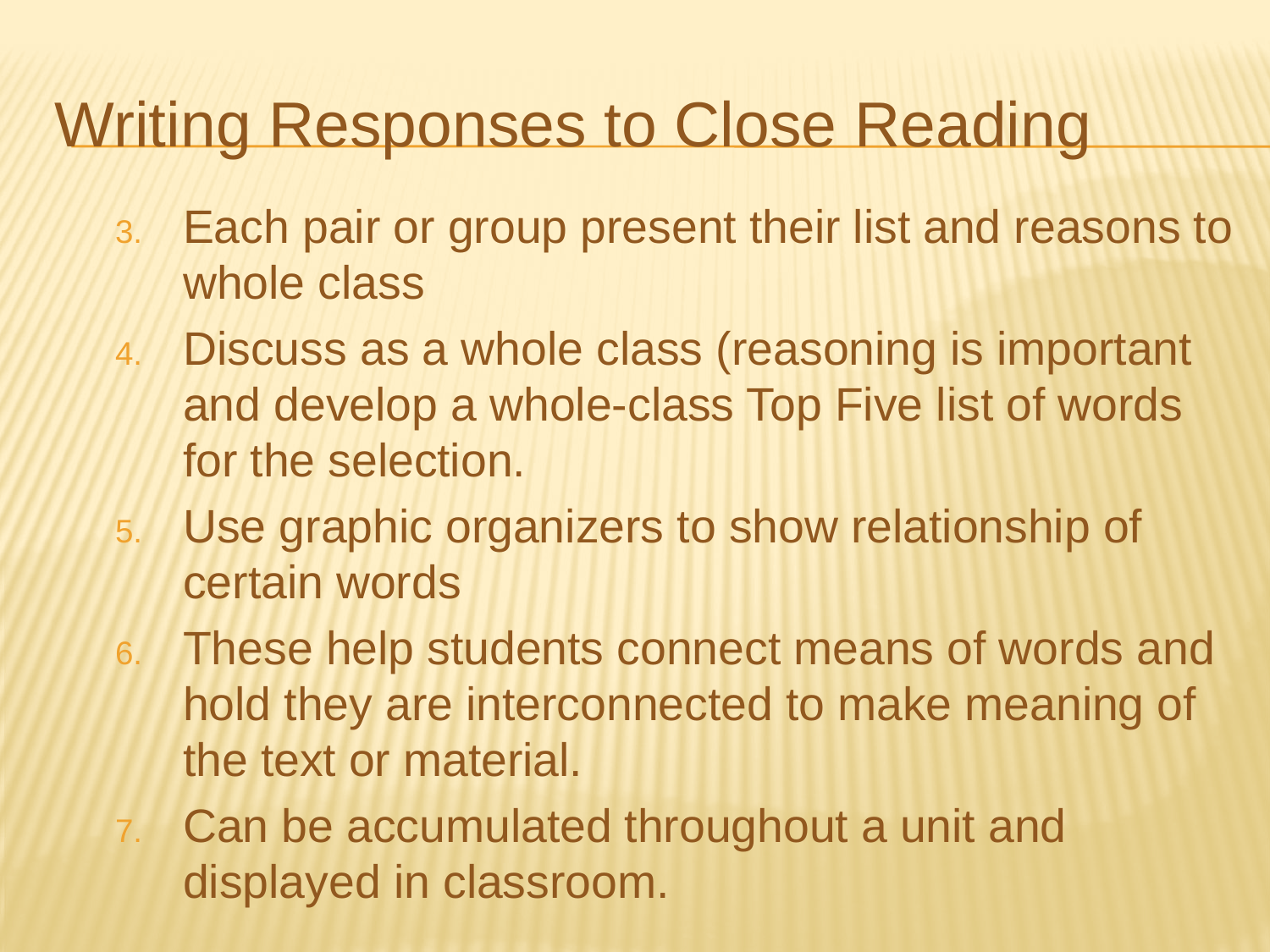

# Writing Responses to Close Reading
Each pair or group present their list and reasons to whole class
Discuss as a whole class (reasoning is important and develop a whole-class Top Five list of words for the selection.
Use graphic organizers to show relationship of certain words
These help students connect means of words and hold they are interconnected to make meaning of the text or material.
Can be accumulated throughout a unit and displayed in classroom.